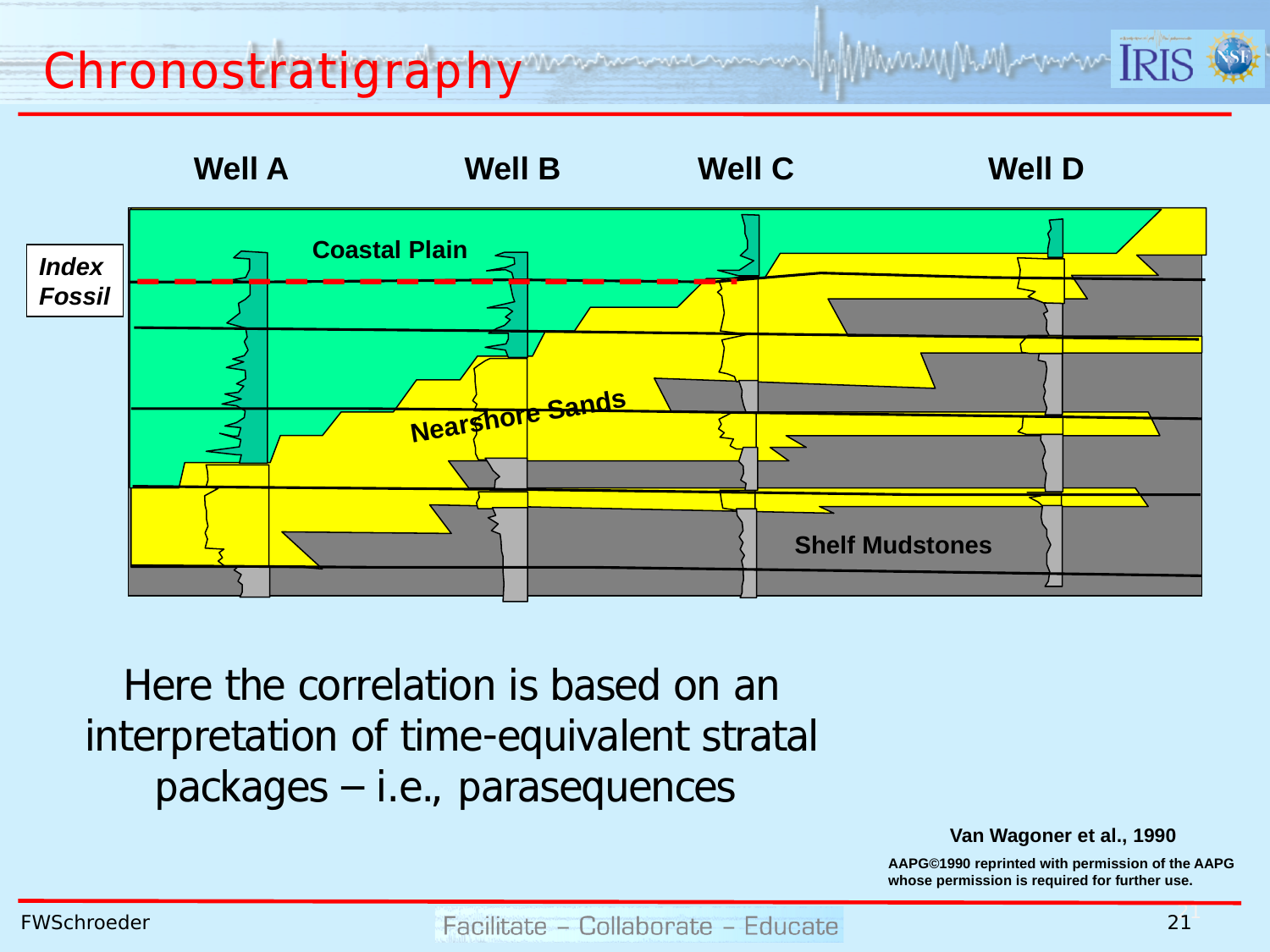

# Chronostratigraphy
Well A
Well B
Well C
Well D

Coastal Plain
Index
Fossil

Nearshore Sands
Shelf Mudstones
Here the correlation is based on an interpretation of time-equivalent stratal packages – i.e., parasequences
Van Wagoner et al., 1990
AAPG©1990 reprinted with permission of the AAPG whose permission is required for further use.